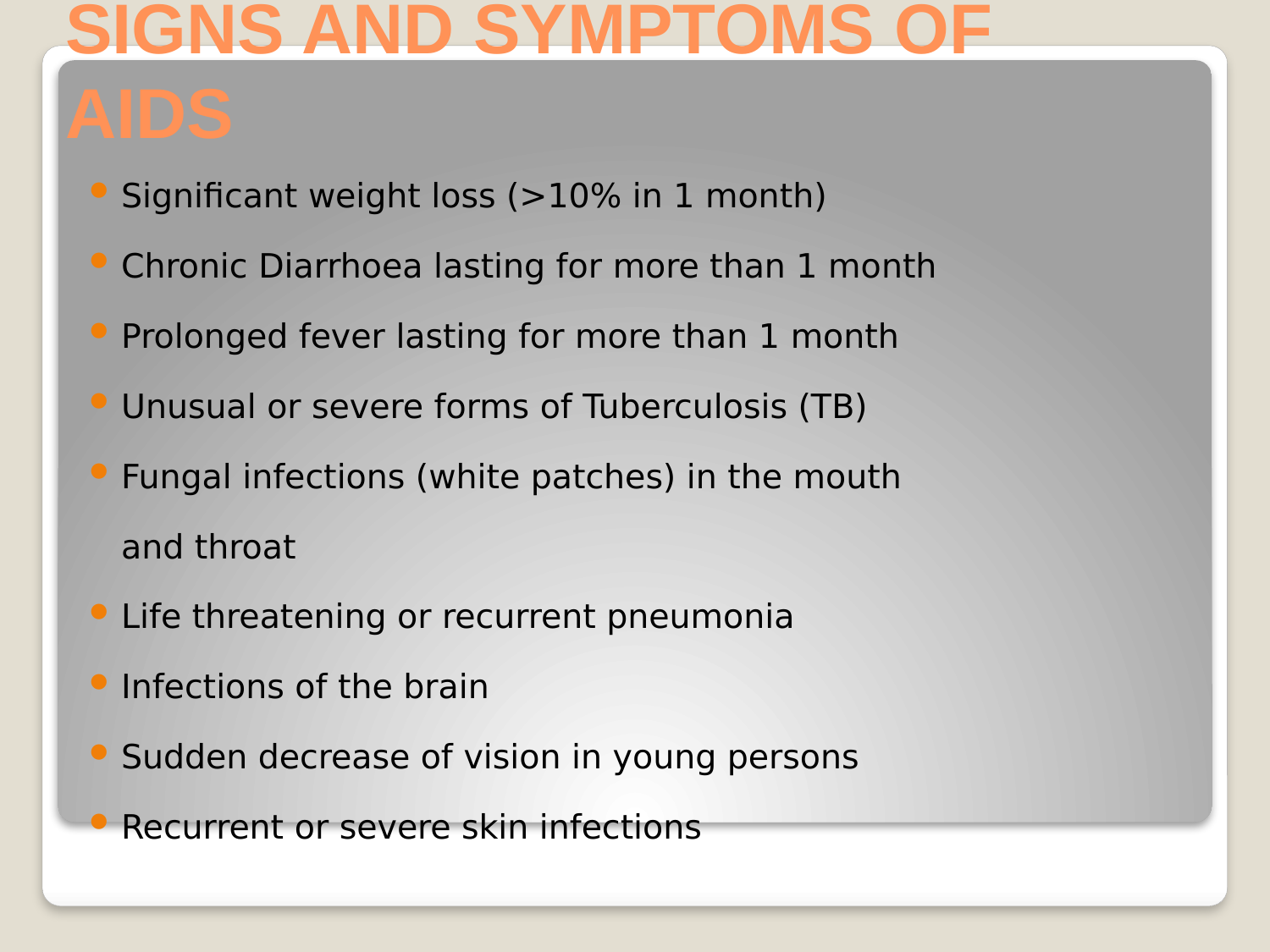

# SIGNS AND SYMPTOMS OF AIDS
Significant weight loss (>10% in 1 month)

Chronic Diarrhoea lasting for more than 1 month

Prolonged fever lasting for more than 1 month

Unusual or severe forms of Tuberculosis (TB)

Fungal infections (white patches) in the mouth

	and throat

Life threatening or recurrent pneumonia

Infections of the brain

Sudden decrease of vision in young persons

Recurrent or severe skin infections